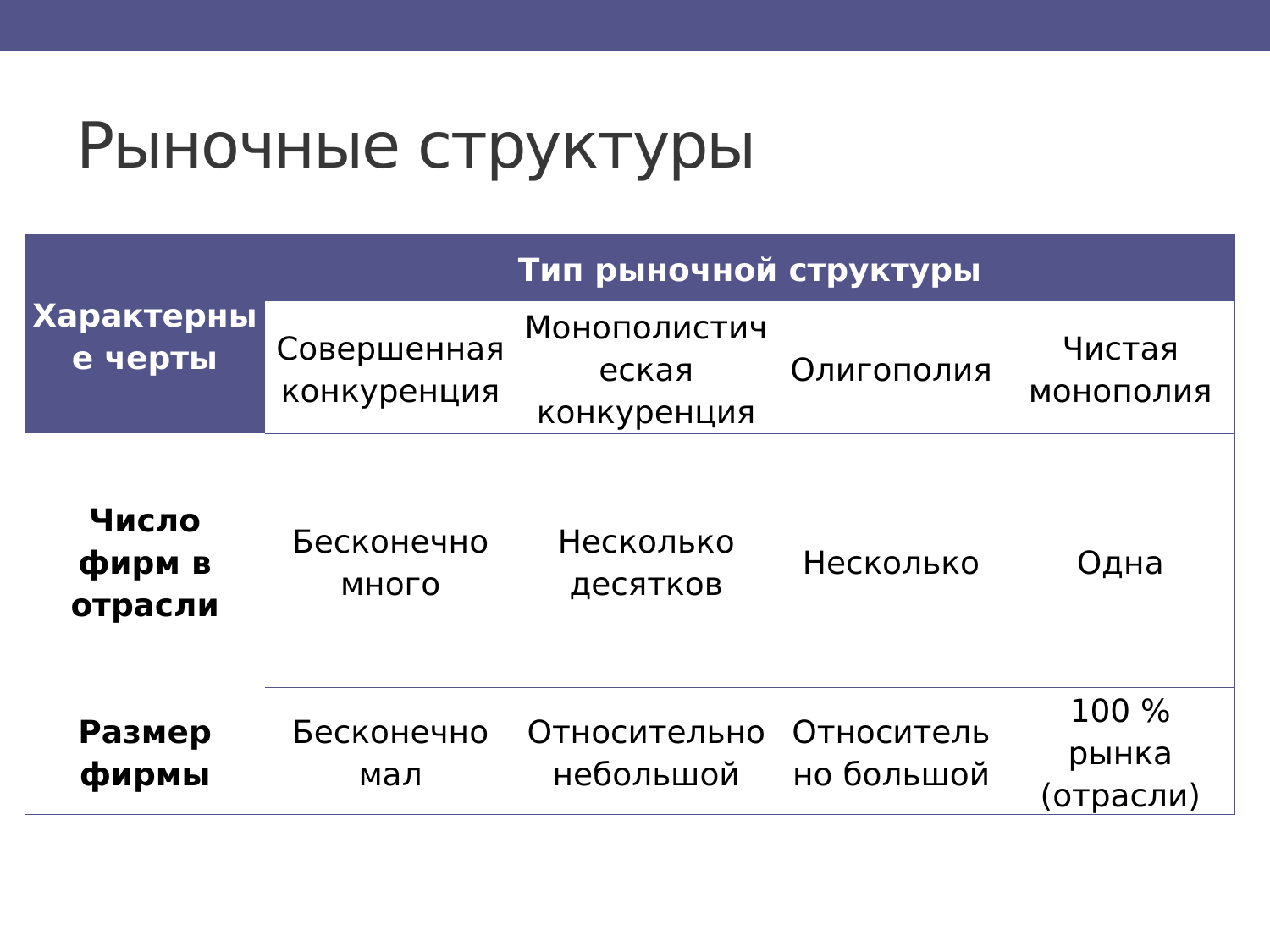

# Рыночные структуры
| Характерные черты | Тип рыночной структуры |  |  |  |
| --- | --- | --- | --- | --- |
|  | Совершенная конкуренция | Монополистическая конкуренция | Олигополия | Чистая монополия |
| Число фирм в отрасли | Бесконечно много | Несколько десятков | Несколько | Одна |
| Размер фирмы | Бесконечно мал | Относительно небольшой | Относительно большой | 100 % рынка (отрасли) |